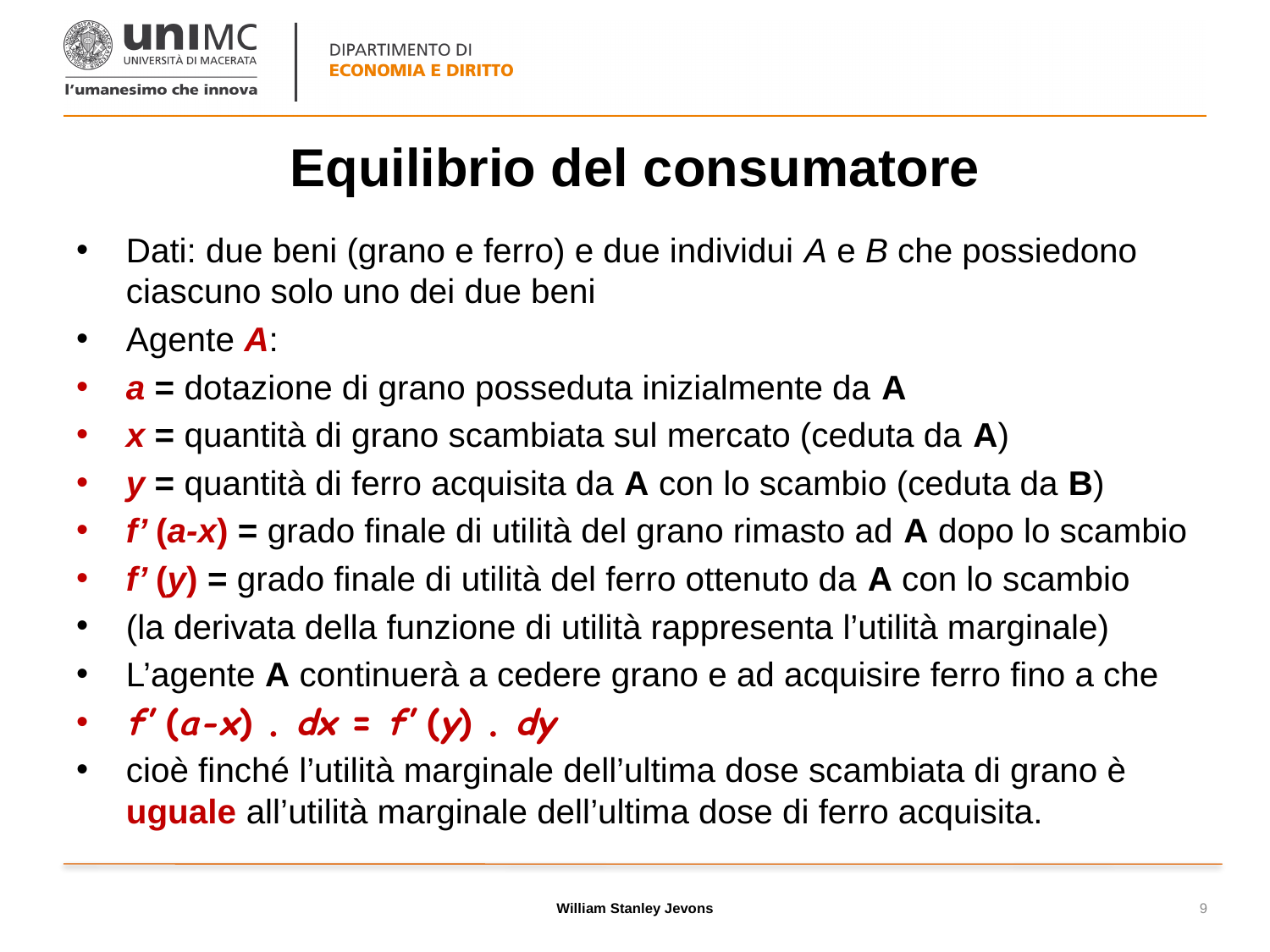

# Equilibrio del consumatore
Dati: due beni (grano e ferro) e due individui A e B che possiedono ciascuno solo uno dei due beni
Agente A:
a = dotazione di grano posseduta inizialmente da A
x = quantità di grano scambiata sul mercato (ceduta da A)
y = quantità di ferro acquisita da A con lo scambio (ceduta da B)
f’ (a-x) = grado finale di utilità del grano rimasto ad A dopo lo scambio
f’ (y) = grado finale di utilità del ferro ottenuto da A con lo scambio
(la derivata della funzione di utilità rappresenta l’utilità marginale)
L’agente A continuerà a cedere grano e ad acquisire ferro fino a che
f’ (a-x) . dx = f’ (y) . dy
cioè finché l’utilità marginale dell’ultima dose scambiata di grano è uguale all’utilità marginale dell’ultima dose di ferro acquisita.

William Stanley Jevons
9